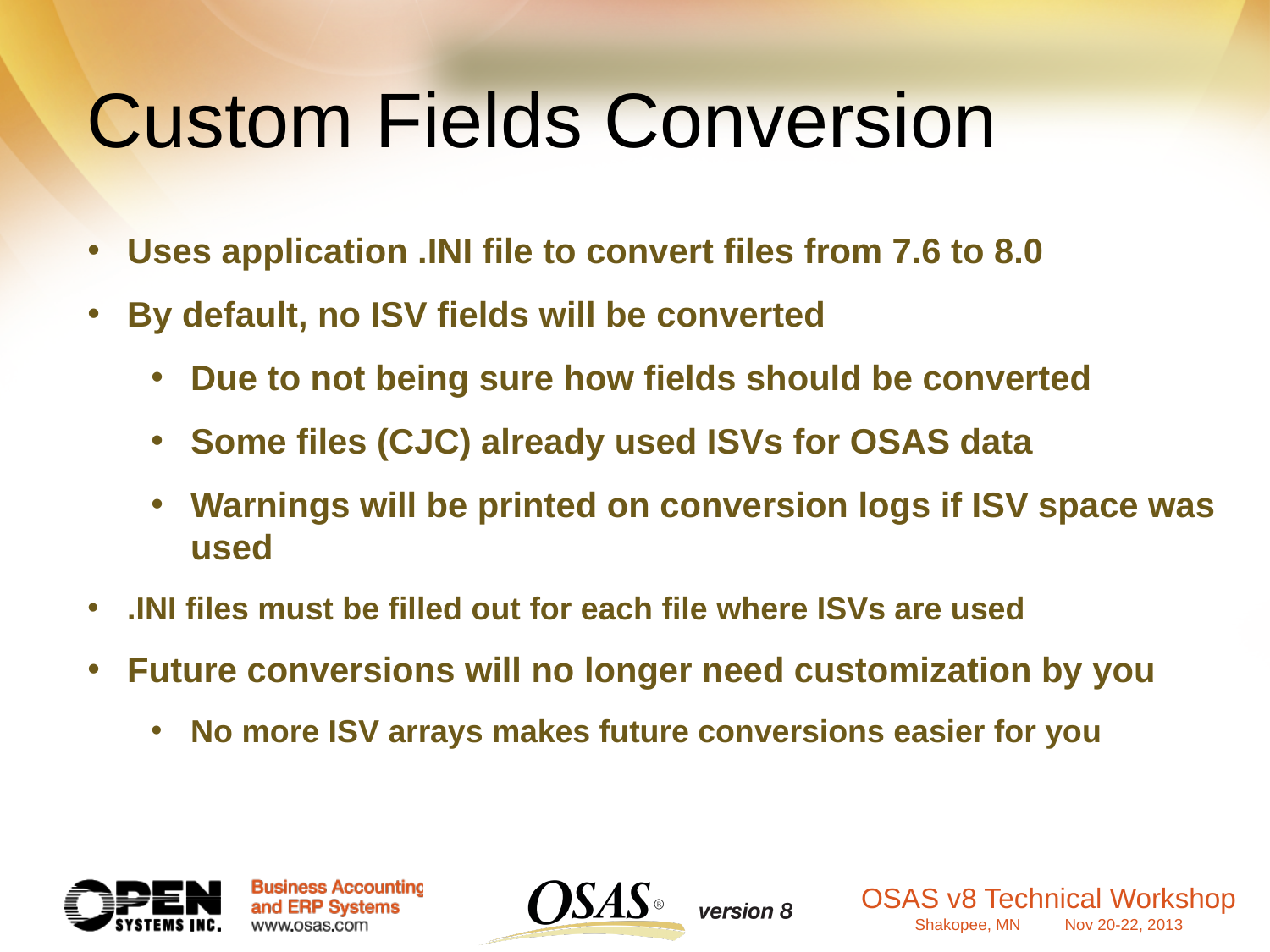

Custom Fields Conversion
Uses application .INI file to convert files from 7.6 to 8.0
By default, no ISV fields will be converted
Due to not being sure how fields should be converted
Some files (CJC) already used ISVs for OSAS data
Warnings will be printed on conversion logs if ISV space was used
.INI files must be filled out for each file where ISVs are used
Future conversions will no longer need customization by you
No more ISV arrays makes future conversions easier for you